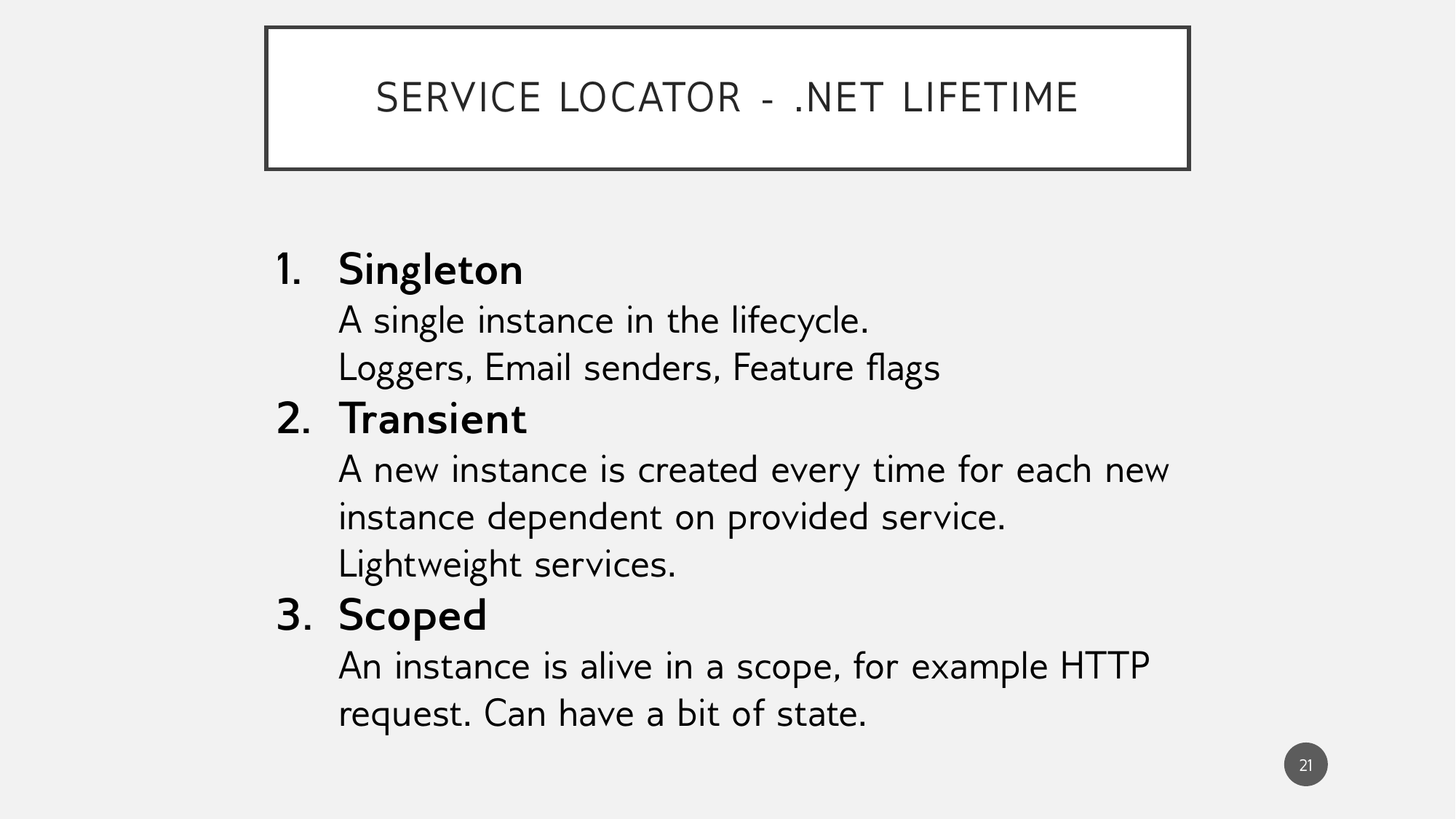

# Service Locator - .NET Lifetime
Singleton
A single instance in the lifecycle.
Loggers, Email senders, Feature flags
Transient
A new instance is created every time for each new instance dependent on provided service.
Lightweight services.
Scoped
An instance is alive in a scope, for example HTTP request. Can have a bit of state.
21